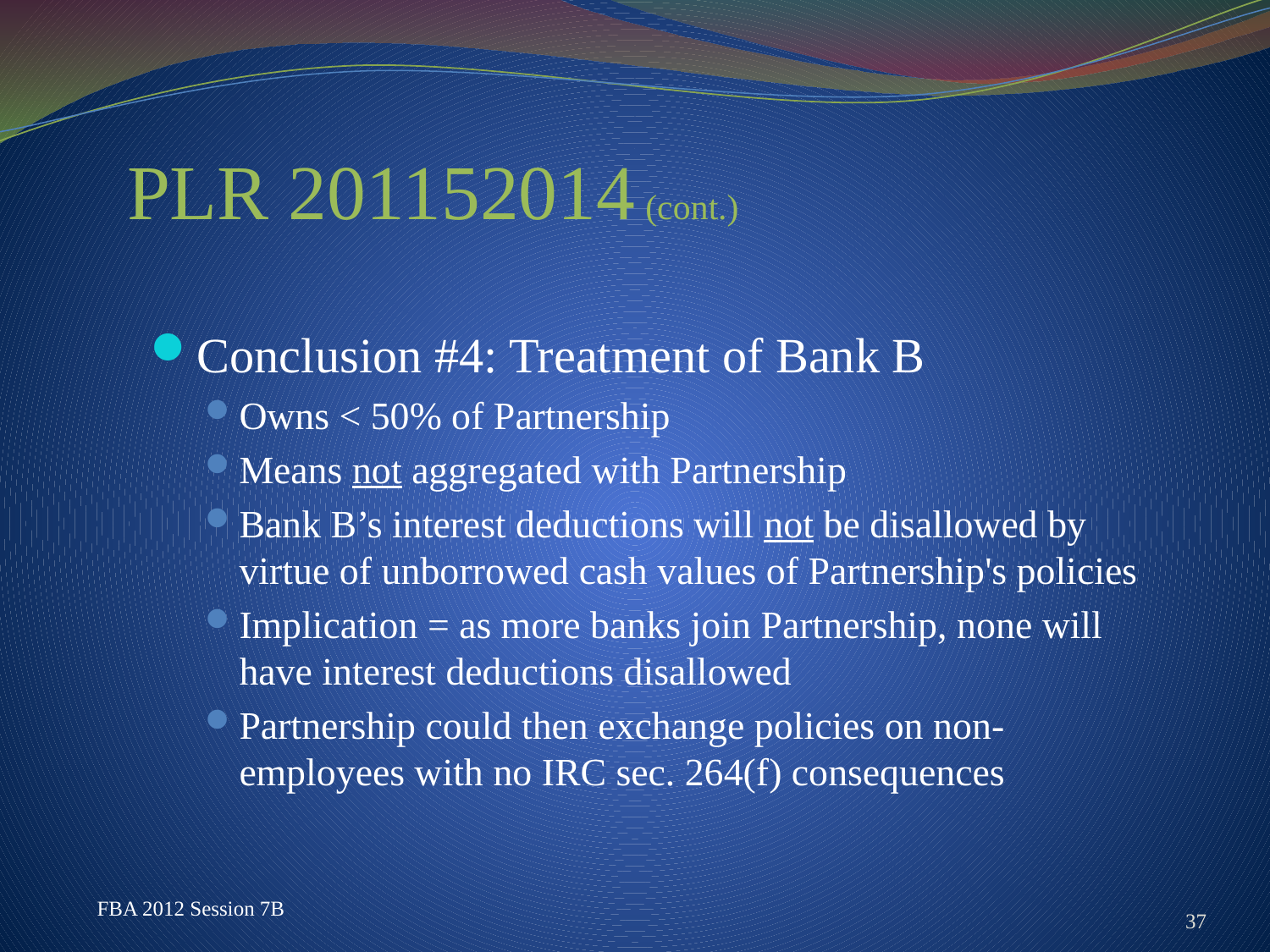

# PLR 201152014 (cont.)
Conclusion #4: Treatment of Bank B
Owns < 50% of Partnership
Means not aggregated with Partnership
Bank B’s interest deductions will not be disallowed by virtue of unborrowed cash values of Partnership's policies
Implication = as more banks join Partnership, none will have interest deductions disallowed
Partnership could then exchange policies on non-employees with no IRC sec. 264(f) consequences
37
FBA 2012 Session 7B